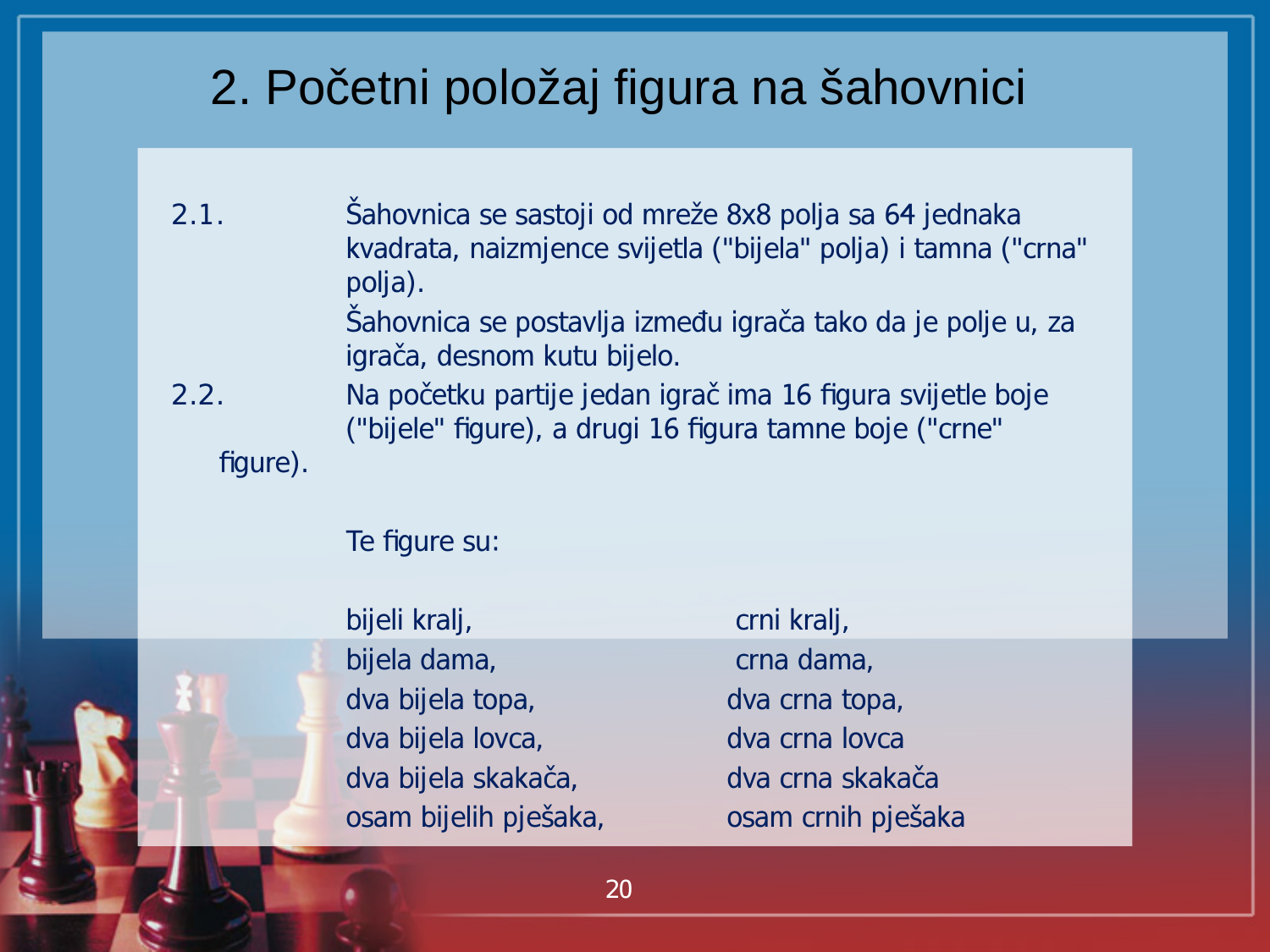

# 2. Početni položaj figura na šahovnici
2.1.	Šahovnica se sastoji od mreže 8x8 polja sa 64 jednaka 	kvadrata, naizmjence svijetla ("bijela" polja) i tamna ("crna" 	polja).
		Šahovnica se postavlja između igrača tako da je polje u, za 	igrača, desnom kutu bijelo.
2.2.	Na početku partije jedan igrač ima 16 figura svijetle boje 	("bijele" figure), a drugi 16 figura tamne boje ("crne" figure).

		Te figure su:

		bijeli kralj,		 crni kralj,
		bijela dama,		 crna dama,
		dva bijela topa,		dva crna topa,
		dva bijela lovca,		dva crna lovca
		dva bijela skakača,		dva crna skakača
		osam bijelih pješaka,	osam crnih pješaka
20